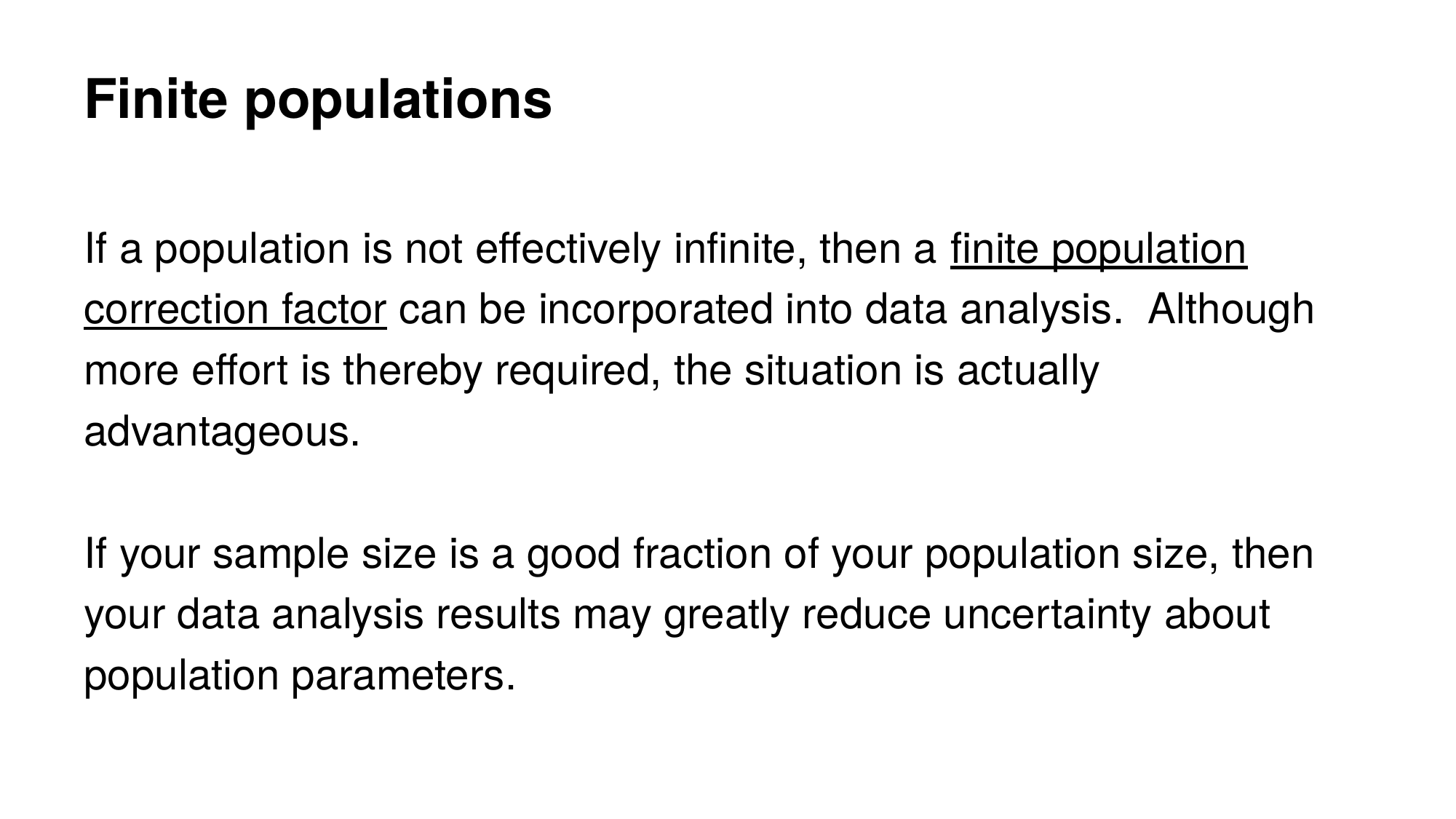

# Finite populations
If a population is not effectively infinite, then a finite population correction factor can be incorporated into data analysis.  Although more effort is thereby required, the situation is actually advantageous.

If your sample size is a good fraction of your population size, then your data analysis results may greatly reduce uncertainty about population parameters.